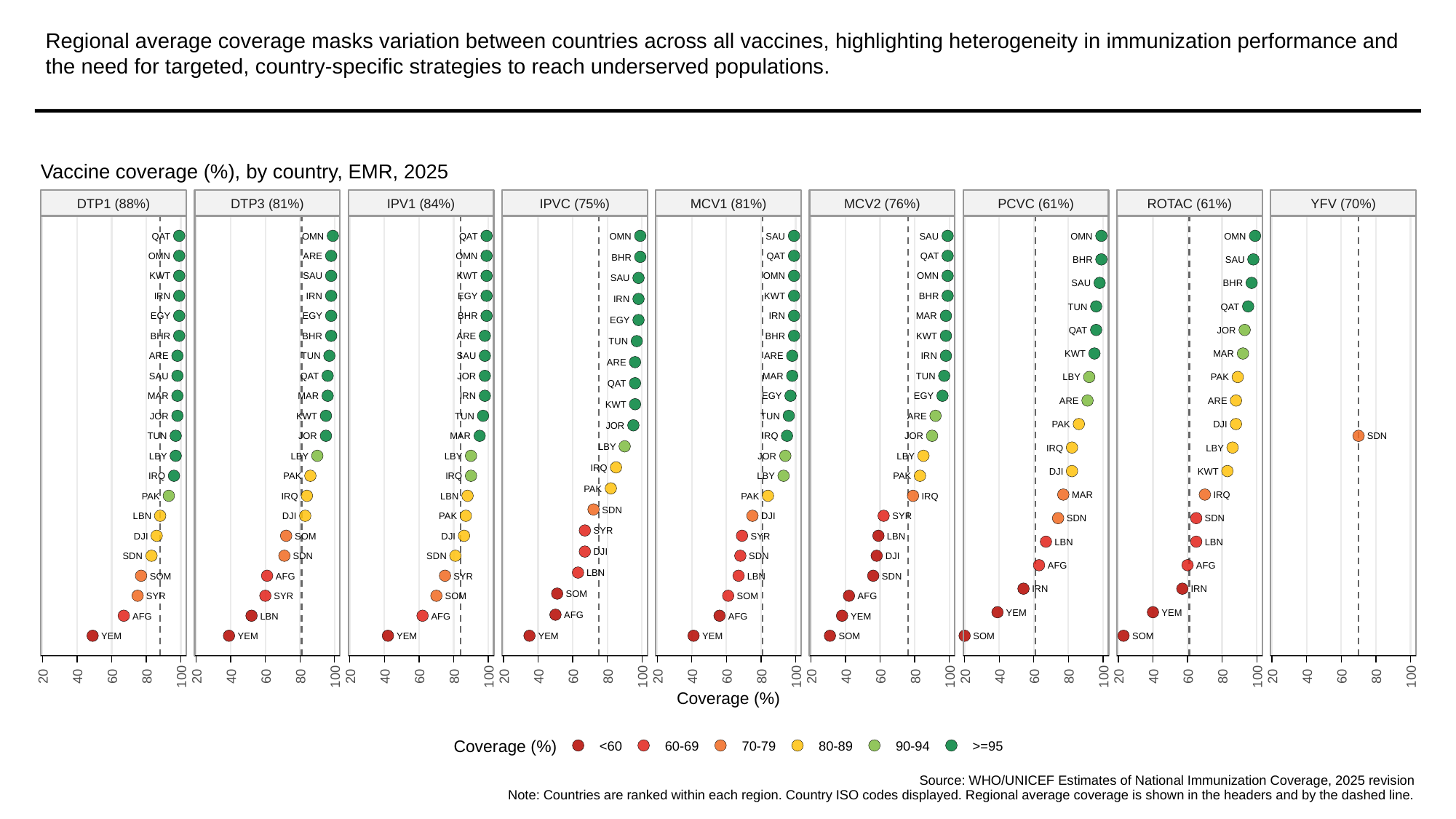

# Regional average coverage masks variation between countries across all vaccines, highlighting heterogeneity in immunization performance and the need for targeted, country-specific strategies to reach underserved populations.

Vaccine coverage (%), by country, EMR, 2025

DTP1 (88%)
DTP3 (81%)
IPV1 (84%)
IPVC (75%)
MCV1 (81%)
MCV2 (76%)
PCVC (61%)
ROTAC (61%)
YFV (70%)

QAT
OMN
QAT
OMN
SAU
SAU
OMN
OMN

OMN
ARE
OMN
QAT
QAT
BHR

BHR
SAU

KWT
SAU
KWT
OMN
OMN
SAU

SAU
BHR

IRN
IRN
EGY
KWT
BHR

IRN

TUN
QAT

EGY
EGY
BHR
IRN
MAR

EGY

QAT
JOR

BHR
BHR
ARE
BHR
KWT

TUN

KWT
MAR
ARE
TUN
SAU
ARE
IRN

ARE

SAU
QAT
JOR
MAR
TUN
LBY
PAK

QAT

MAR
MAR
IRN
EGY
EGY

ARE
ARE

KWT

JOR
KWT
TUN
TUN
ARE

PAK
DJI
JOR

TUN
JOR
MAR
IRQ
JOR
SDN

LBY
IRQ
LBY

LBY
LBY
LBY
JOR
LBY

IRQ

DJI
KWT

IRQ
PAK
IRQ
LBY
PAK

PAK

MAR
IRQ
PAK
IRQ
LBN
PAK
IRQ

SDN

LBN
DJI
PAK
DJI
SYR
SDN
SDN

SYR

DJI
SOM
DJI
SYR
LBN

LBN
LBN

DJI

SDN
SDN
SDN
SDN
DJI

AFG
AFG

LBN

SOM
AFG
SYR
LBN
SDN

IRN
IRN

SOM
SYR
SYR
SOM
SOM
AFG

YEM
YEM

AFG
AFG
LBN
AFG
AFG
YEM

YEM
YEM
YEM
YEM
YEM
SOM
SOM
SOM

20
40
60
80
100
20
40
60
80
100
20
40
60
80
100
20
40
60
80
100
20
40
60
80
100
20
40
60
80
100
20
40
60
80
100
20
40
60
80
100
20
40
60
80
100
Coverage (%)
Coverage (%)

<60
60-69
70-79
80-89
90-94
>=95
Source: WHO/UNICEF Estimates of National Immunization Coverage, 2025 revision
Note: Countries are ranked within each region. Country ISO codes displayed. Regional average coverage is shown in the headers and by the dashed line.